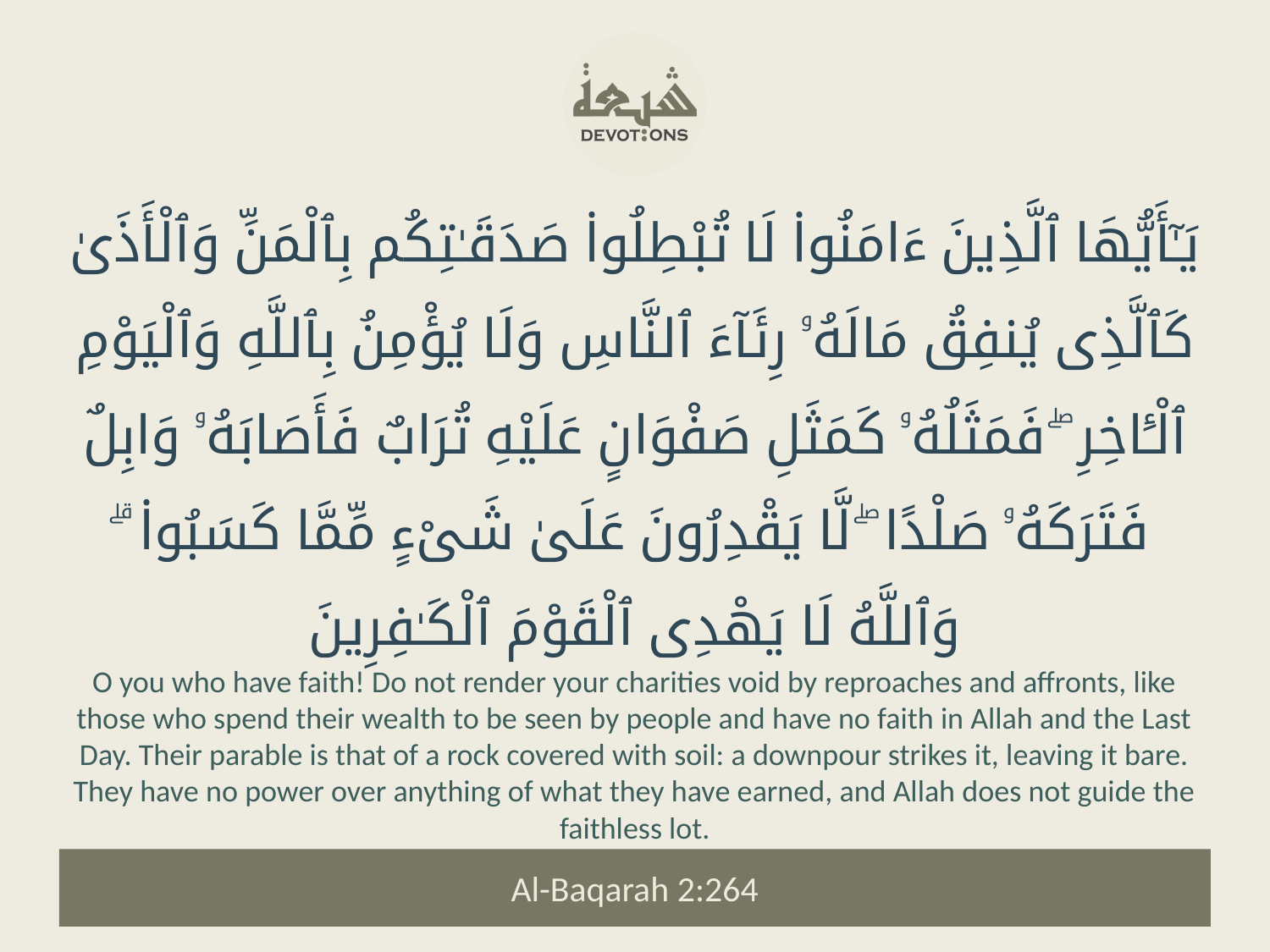

يَـٰٓأَيُّهَا ٱلَّذِينَ ءَامَنُوا۟ لَا تُبْطِلُوا۟ صَدَقَـٰتِكُم بِٱلْمَنِّ وَٱلْأَذَىٰ كَٱلَّذِى يُنفِقُ مَالَهُۥ رِئَآءَ ٱلنَّاسِ وَلَا يُؤْمِنُ بِٱللَّهِ وَٱلْيَوْمِ ٱلْـَٔاخِرِ ۖ فَمَثَلُهُۥ كَمَثَلِ صَفْوَانٍ عَلَيْهِ تُرَابٌ فَأَصَابَهُۥ وَابِلٌ فَتَرَكَهُۥ صَلْدًا ۖ لَّا يَقْدِرُونَ عَلَىٰ شَىْءٍ مِّمَّا كَسَبُوا۟ ۗ وَٱللَّهُ لَا يَهْدِى ٱلْقَوْمَ ٱلْكَـٰفِرِينَ
O you who have faith! Do not render your charities void by reproaches and affronts, like those who spend their wealth to be seen by people and have no faith in Allah and the Last Day. Their parable is that of a rock covered with soil: a downpour strikes it, leaving it bare. They have no power over anything of what they have earned, and Allah does not guide the faithless lot.
Al-Baqarah 2:264